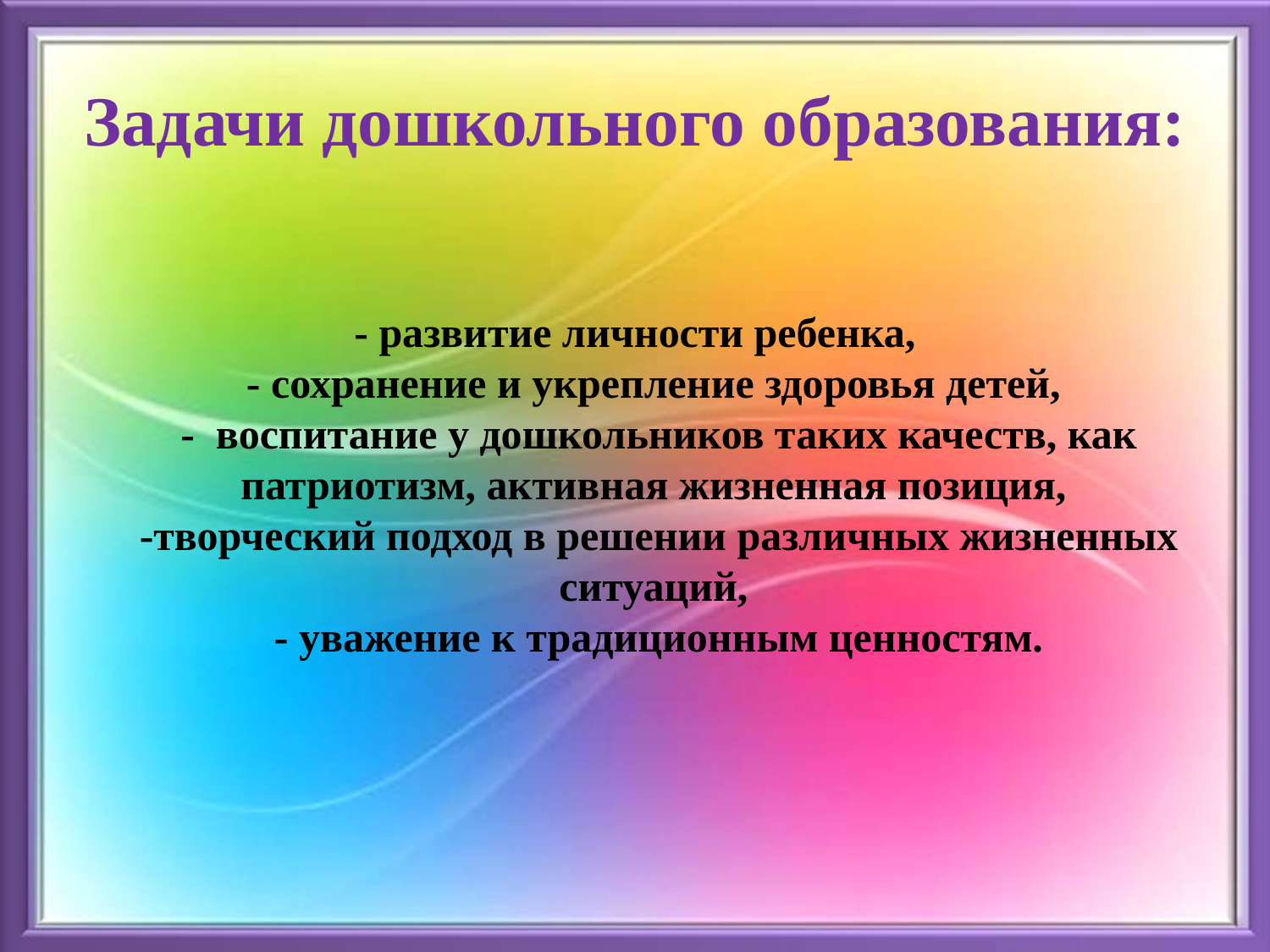

# Задачи дошкольного образования:

- развитие личности ребенка,
- сохранение и укрепление здоровья детей,
-  воспитание у дошкольников таких качеств, как патриотизм, активная жизненная позиция,
-творческий подход в решении различных жизненных ситуаций,
- уважение к традиционным ценностям.